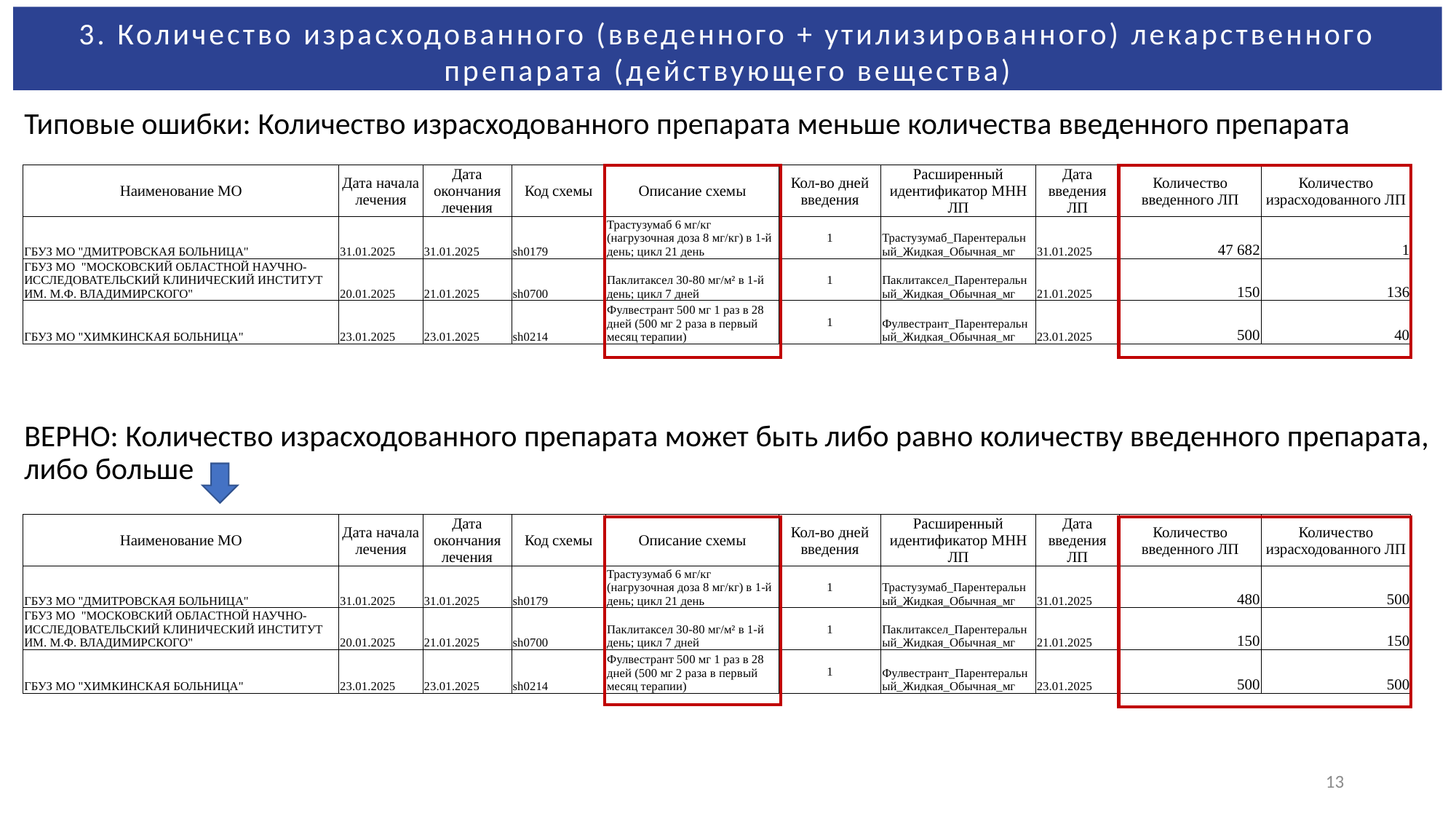

3. Количество израсходованного (введенного + утилизированного) лекарственного препарата (действующего вещества)
Типовые ошибки: Количество израсходованного препарата меньше количества введенного препарата

| Наименование МО | Дата начала лечения | Дата окончания лечения | Код схемы | Описание схемы | Кол-во дней введения | Расширенный идентификатор МНН ЛП | Дата введения ЛП | Количество введенного ЛП | Количество израсходованного ЛП |
| --- | --- | --- | --- | --- | --- | --- | --- | --- | --- |
| ГБУЗ МО "ДМИТРОВСКАЯ БОЛЬНИЦА" | 31.01.2025 | 31.01.2025 | sh0179 | Трастузумаб 6 мг/кг (нагрузочная доза 8 мг/кг) в 1-й день; цикл 21 день | 1 | Трастузумаб\_Парентеральный\_Жидкая\_Обычная\_мг | 31.01.2025 | 47 682 | 1 |
| ГБУЗ МО "МОСКОВСКИЙ ОБЛАСТНОЙ НАУЧНО-ИССЛЕДОВАТЕЛЬСКИЙ КЛИНИЧЕСКИЙ ИНСТИТУТ ИМ. М.Ф. ВЛАДИМИРСКОГО" | 20.01.2025 | 21.01.2025 | sh0700 | Паклитаксел 30-80 мг/м² в 1-й день; цикл 7 дней | 1 | Паклитаксел\_Парентеральный\_Жидкая\_Обычная\_мг | 21.01.2025 | 150 | 136 |
| ГБУЗ МО "ХИМКИНСКАЯ БОЛЬНИЦА" | 23.01.2025 | 23.01.2025 | sh0214 | Фулвестрант 500 мг 1 раз в 28 дней (500 мг 2 раза в первый месяц терапии) | 1 | Фулвестрант\_Парентеральный\_Жидкая\_Обычная\_мг | 23.01.2025 | 500 | 40 |

ВЕРНО: Количество израсходованного препарата может быть либо равно количеству введенного препарата, либо больше

| Наименование МО | Дата начала лечения | Дата окончания лечения | Код схемы | Описание схемы | Кол-во дней введения | Расширенный идентификатор МНН ЛП | Дата введения ЛП | Количество введенного ЛП | Количество израсходованного ЛП |
| --- | --- | --- | --- | --- | --- | --- | --- | --- | --- |
| ГБУЗ МО "ДМИТРОВСКАЯ БОЛЬНИЦА" | 31.01.2025 | 31.01.2025 | sh0179 | Трастузумаб 6 мг/кг (нагрузочная доза 8 мг/кг) в 1-й день; цикл 21 день | 1 | Трастузумаб\_Парентеральный\_Жидкая\_Обычная\_мг | 31.01.2025 | 480 | 500 |
| ГБУЗ МО "МОСКОВСКИЙ ОБЛАСТНОЙ НАУЧНО-ИССЛЕДОВАТЕЛЬСКИЙ КЛИНИЧЕСКИЙ ИНСТИТУТ ИМ. М.Ф. ВЛАДИМИРСКОГО" | 20.01.2025 | 21.01.2025 | sh0700 | Паклитаксел 30-80 мг/м² в 1-й день; цикл 7 дней | 1 | Паклитаксел\_Парентеральный\_Жидкая\_Обычная\_мг | 21.01.2025 | 150 | 150 |
| ГБУЗ МО "ХИМКИНСКАЯ БОЛЬНИЦА" | 23.01.2025 | 23.01.2025 | sh0214 | Фулвестрант 500 мг 1 раз в 28 дней (500 мг 2 раза в первый месяц терапии) | 1 | Фулвестрант\_Парентеральный\_Жидкая\_Обычная\_мг | 23.01.2025 | 500 | 500 |

13